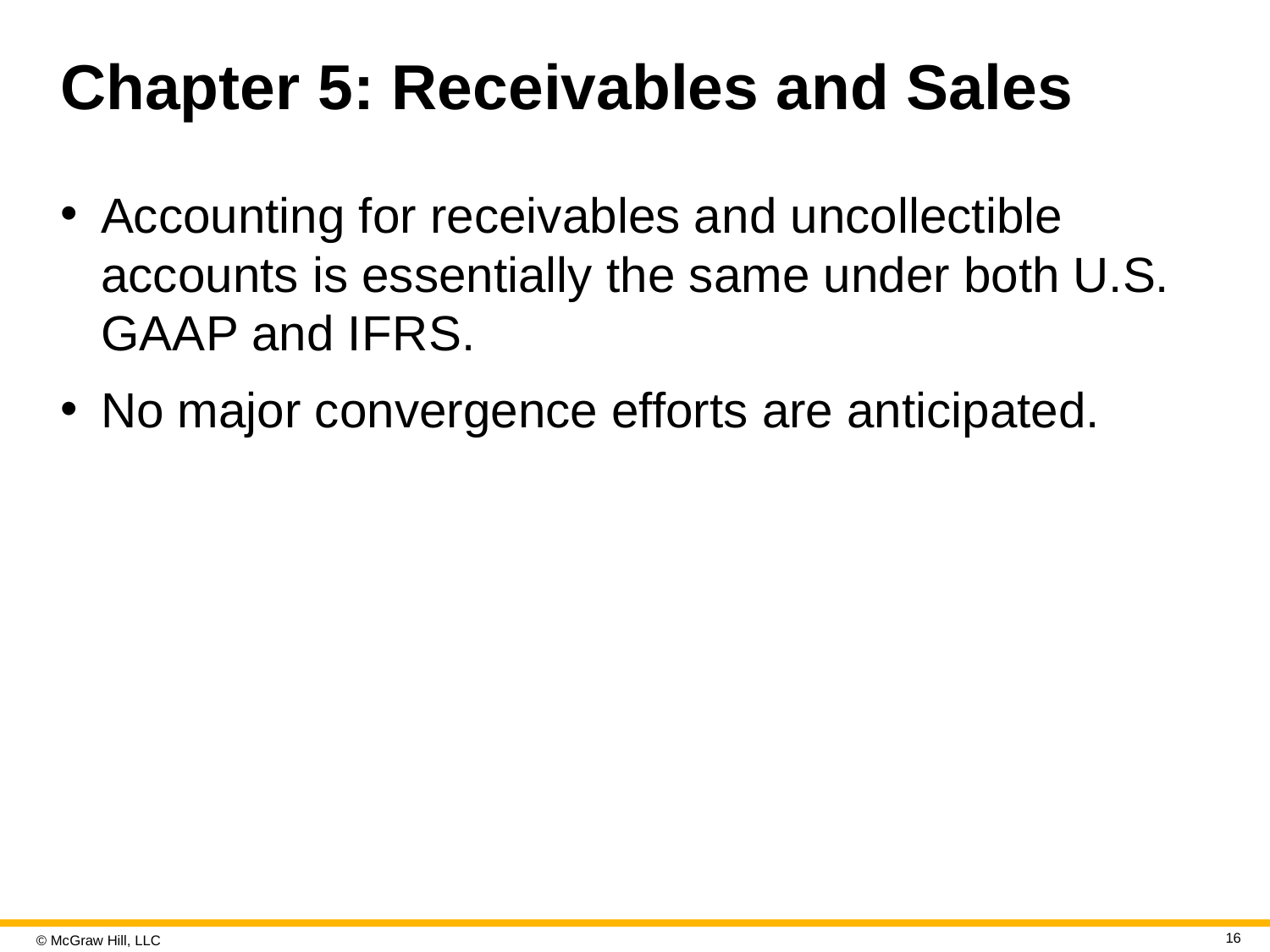

# Chapter 5: Receivables and Sales
Accounting for receivables and uncollectible accounts is essentially the same under both U.S. G A A P and I F R S.
No major convergence efforts are anticipated.
16